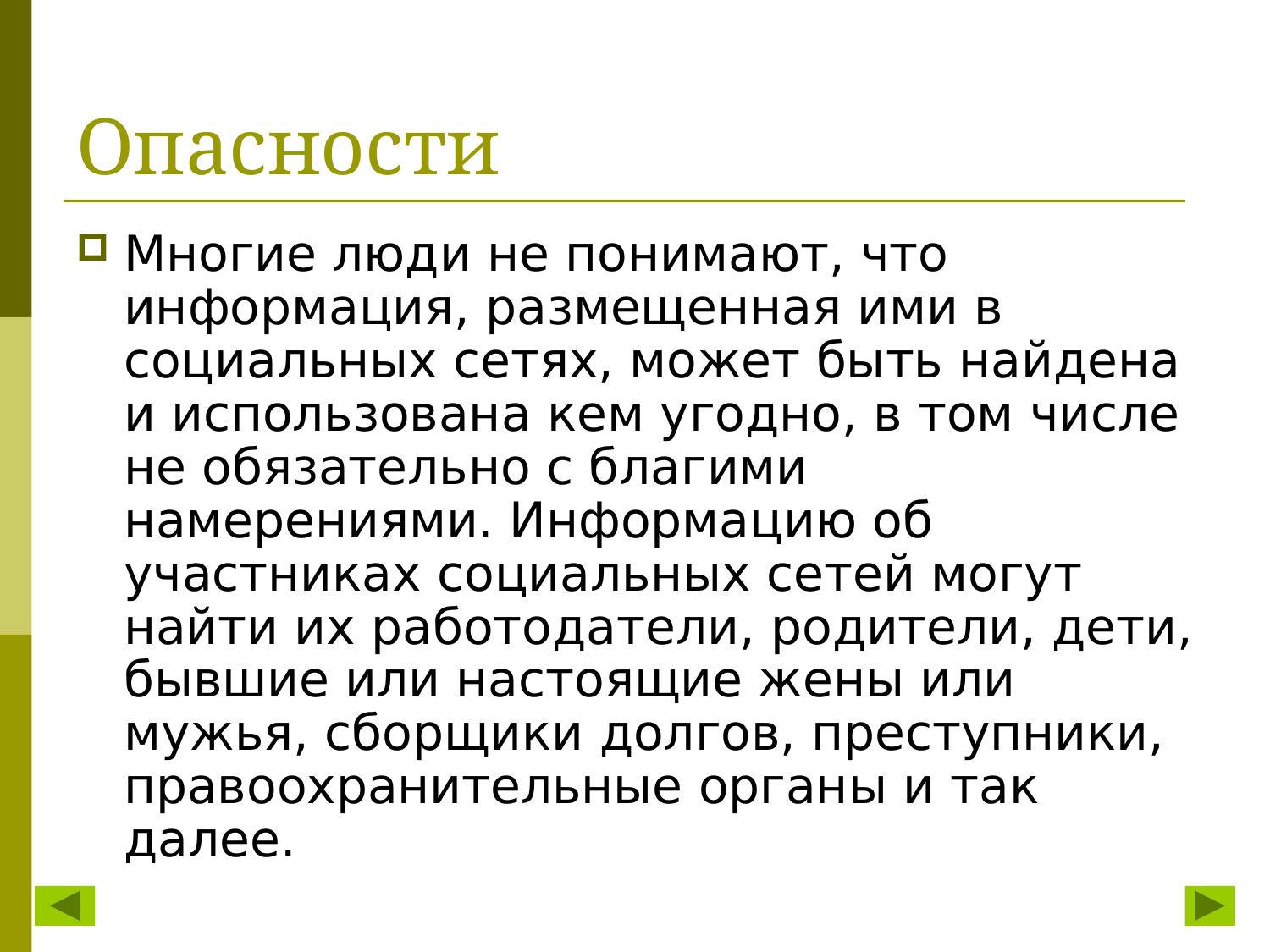

# Опасности
Многие люди не понимают, что информация, размещенная ими в социальных сетях, может быть найдена и использована кем угодно, в том числе не обязательно с благими намерениями. Информацию об участниках социальных сетей могут найти их работодатели, родители, дети, бывшие или настоящие жены или мужья, сборщики долгов, преступники, правоохранительные органы и так далее.